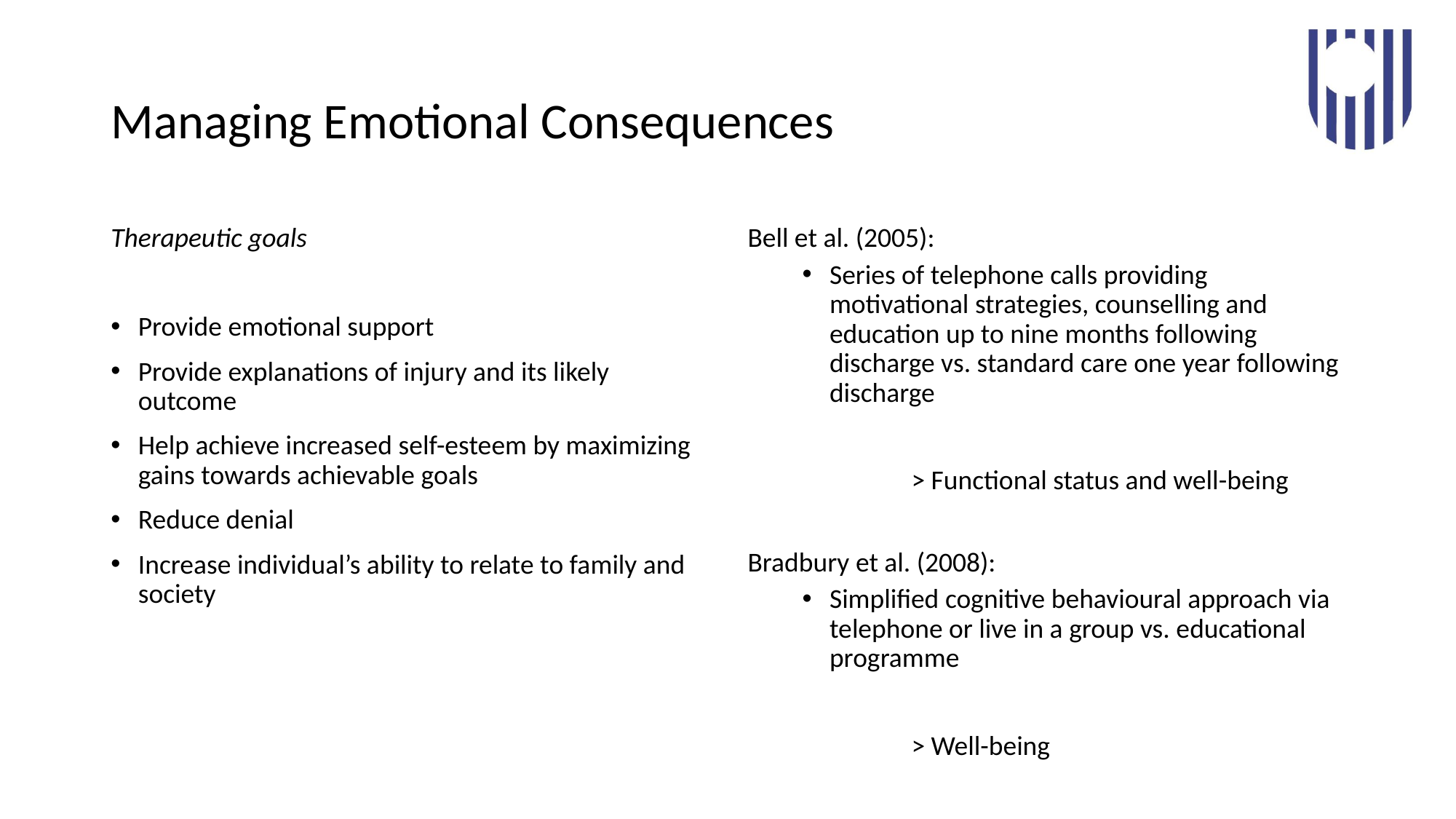

# Managing Emotional Consequences
Therapeutic goals

Provide emotional support
Provide explanations of injury and its likely outcome
Help achieve increased self-esteem by maximizing gains towards achievable goals
Reduce denial
Increase individual’s ability to relate to family and society
Bell et al. (2005):
Series of telephone calls providing motivational strategies, counselling and education up to nine months following discharge vs. standard care one year following discharge

	> Functional status and well-being

Bradbury et al. (2008):
Simplified cognitive behavioural approach via telephone or live in a group vs. educational programme

	> Well-being